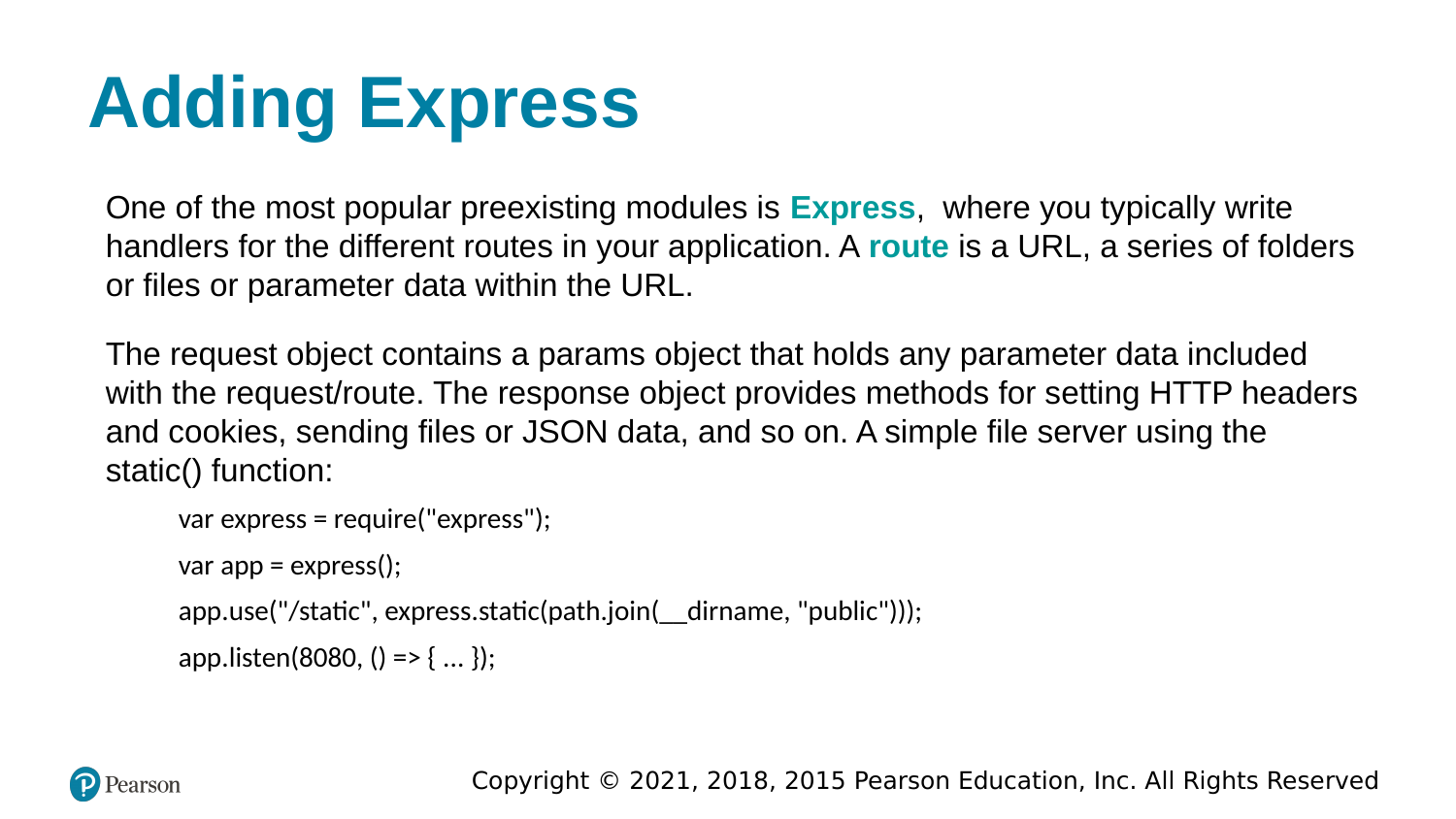

# Adding Express
One of the most popular preexisting modules is Express,  where you typically write handlers for the different routes in your application. A route is a URL, a series of folders or files or parameter data within the URL.
The request object contains a params object that holds any parameter data included with the request/route. The response object provides methods for setting HTTP headers and cookies, sending files or JSON data, and so on. A simple file server using the static() function:
var express = require("express");
var app = express();
app.use("/static", express.static(path.join(__dirname, "public")));
app.listen(8080, () => { ... });